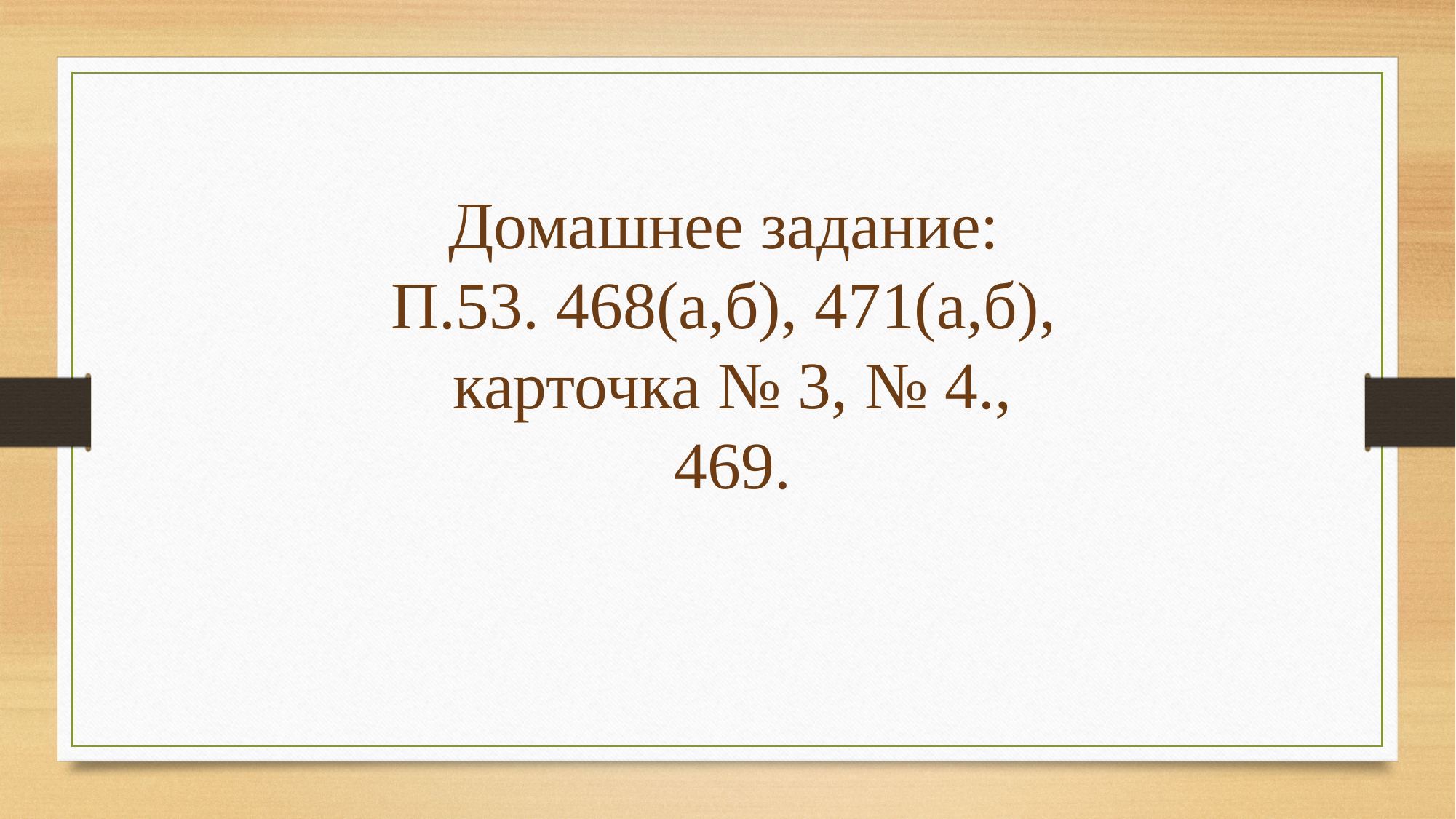

Домашнее задание:
П.53. 468(а,б), 471(а,б),
карточка № 3, № 4.,
469.